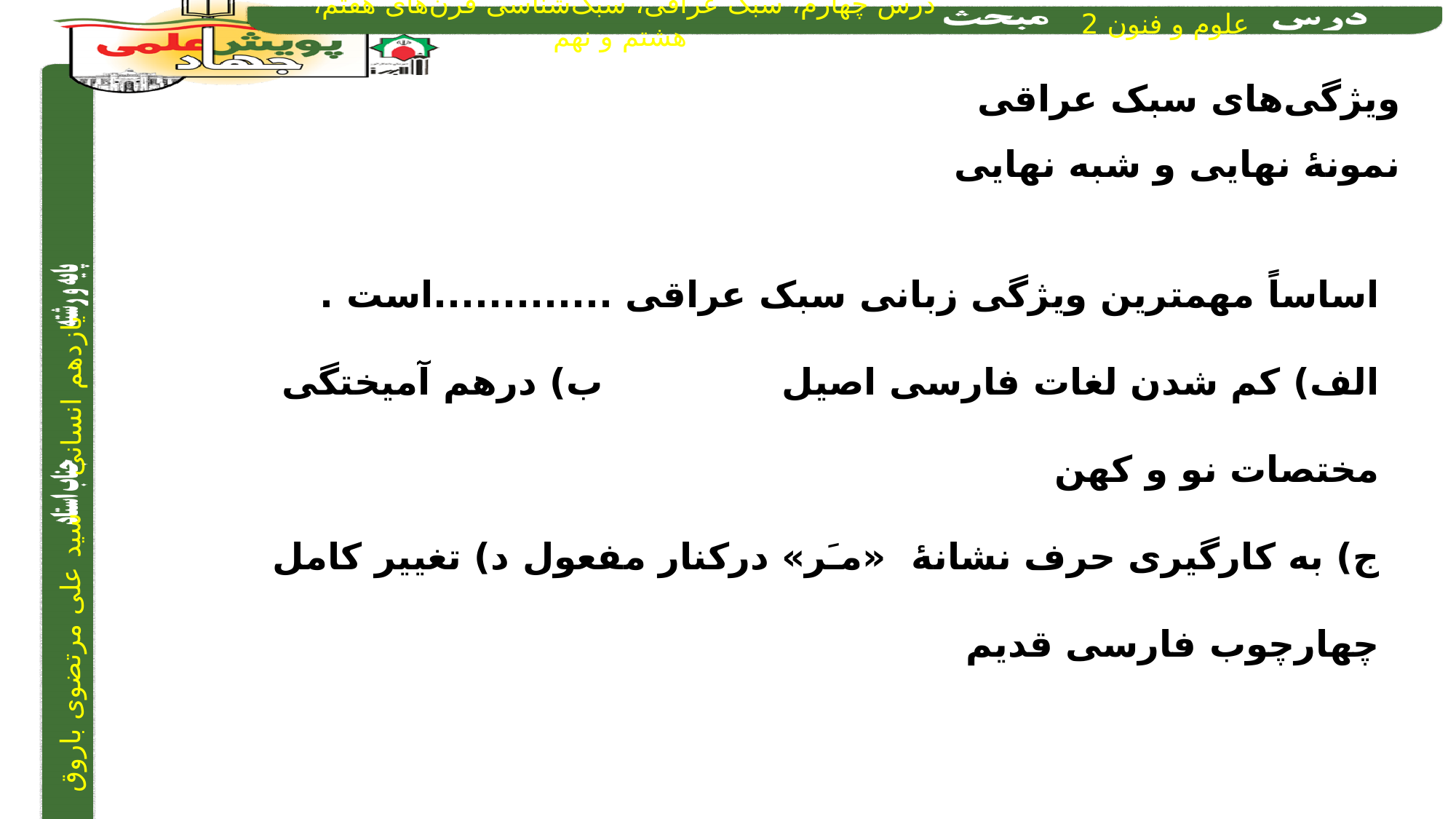

ویژگی‌های سبک عراقی
نمونۀ نهایی و شبه نهایی
اساساً مهمترین ویژگی زبانی سبک عراقی .............است .
الف) کم شدن لغات فارسی اصیل			 ب) درهم آمیختگی مختصات نو و کهن
ج) به کارگیری حرف نشانۀ  «مـَر» درکنار مفعول	 د) تغییر کامل چهارچوب فارسی قدیم

ب